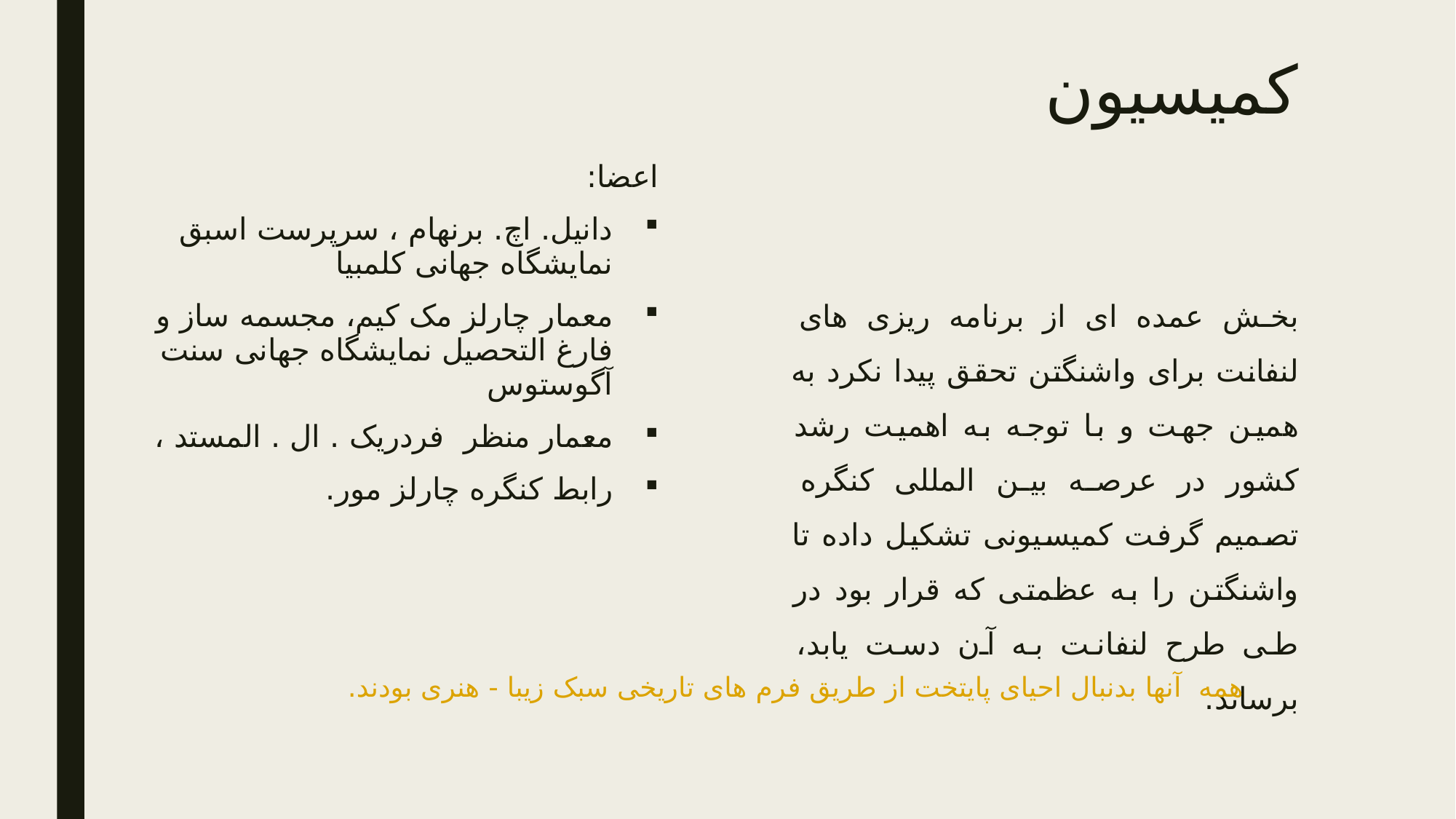

# کمیسیون
اعضا:
دانیل. اچ. برنهام ، سرپرست اسبق نمایشگاه جهانی کلمبیا
معمار چارلز مک کیم، مجسمه ساز و فارغ التحصیل نمایشگاه جهانی سنت آگوستوس
معمار منظر  فردریک . ال . المستد ،
رابط کنگره چارلز مور.

بخش عمده ای از برنامه ریزی های لنفانت برای واشنگتن تحقق پیدا نکرد به همین جهت و با توجه به اهمیت رشد کشور در عرصه بین المللی کنگره تصمیم گرفت کمیسیونی تشکیل داده تا واشنگتن را به عظمتی که قرار بود در طی طرح لنفانت به آن دست یابد، برساند.
همه  آنها بدنبال احیای پایتخت از طریق فرم های تاریخی سبک زیبا - هنری بودند.